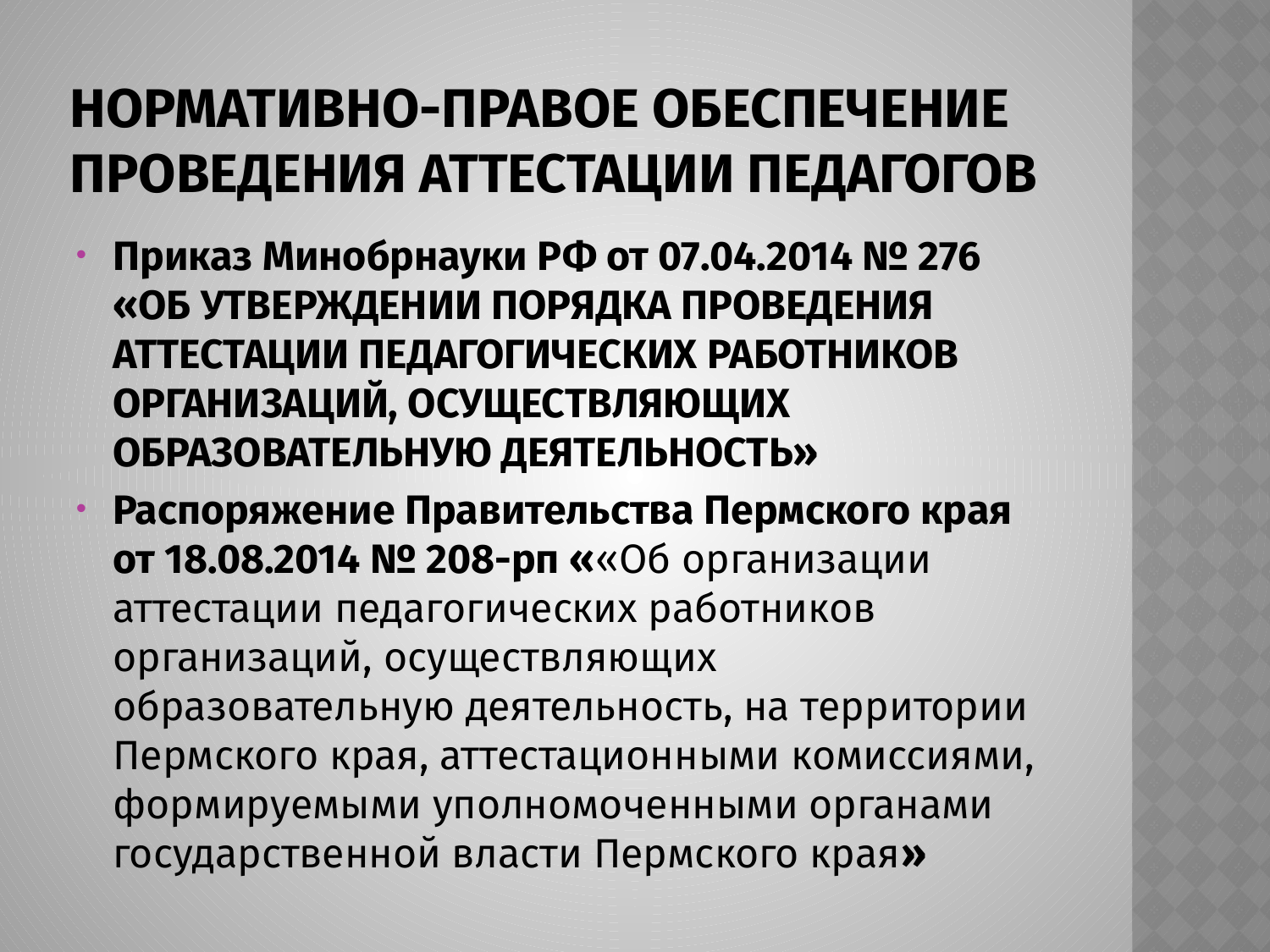

# Нормативно-правое обеспечение проведения аттестации педагогов
Приказ Минобрнауки РФ от 07.04.2014 № 276 «ОБ УТВЕРЖДЕНИИ ПОРЯДКА ПРОВЕДЕНИЯ АТТЕСТАЦИИ ПЕДАГОГИЧЕСКИХ РАБОТНИКОВ ОРГАНИЗАЦИЙ, ОСУЩЕСТВЛЯЮЩИХ ОБРАЗОВАТЕЛЬНУЮ ДЕЯТЕЛЬНОСТЬ»
Распоряжение Правительства Пермского края от 18.08.2014 № 208-рп ««Об организации аттестации педагогических работников организаций, осуществляющих образовательную деятельность, на территории Пермского края, аттестационными комиссиями, формируемыми уполномоченными органами государственной власти Пермского края»